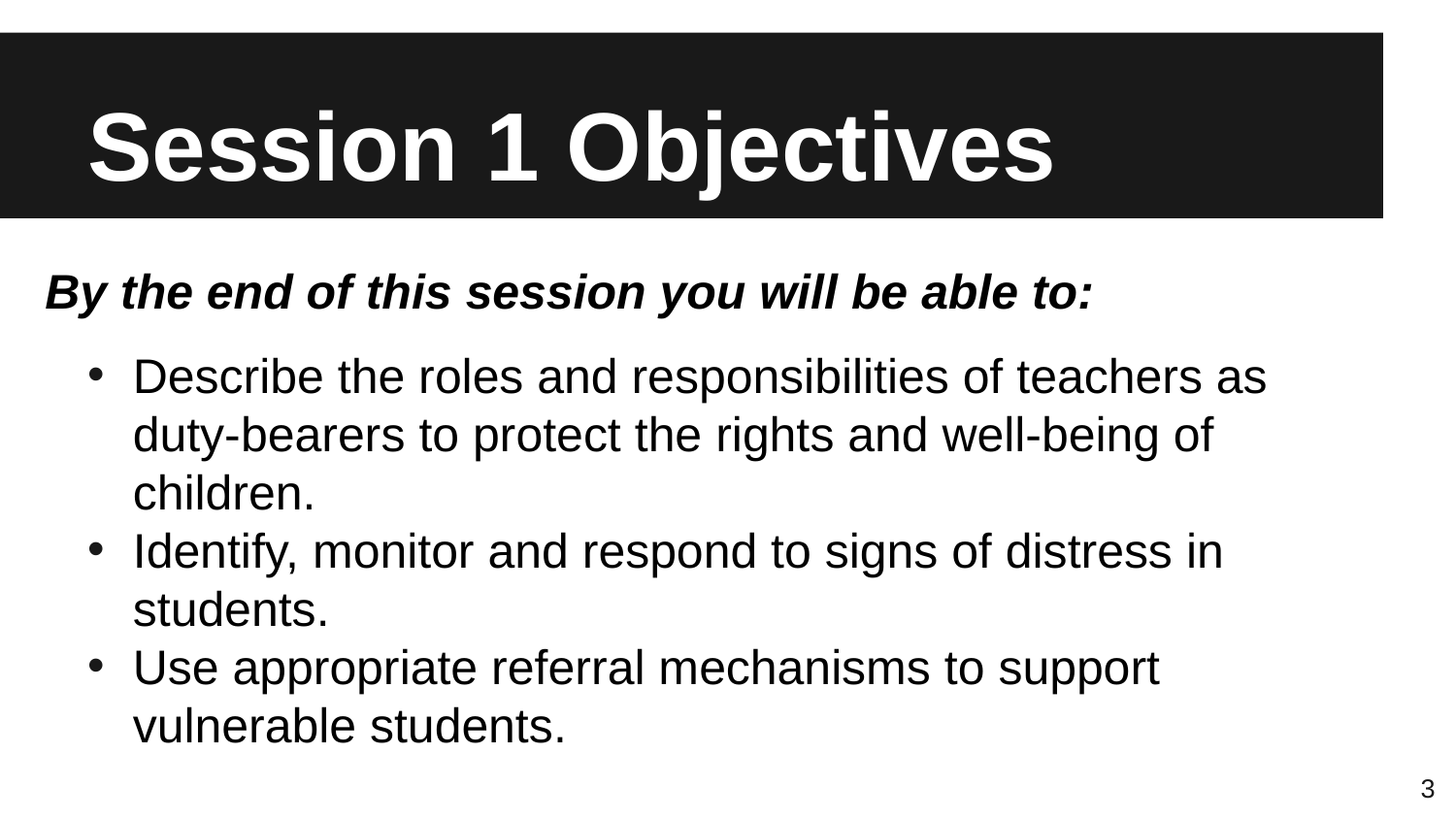

# Session 1 Objectives
By the end of this session you will be able to:

Describe the roles and responsibilities of teachers as duty-bearers to protect the rights and well-being of children.
Identify, monitor and respond to signs of distress in students.
Use appropriate referral mechanisms to support vulnerable students.
3